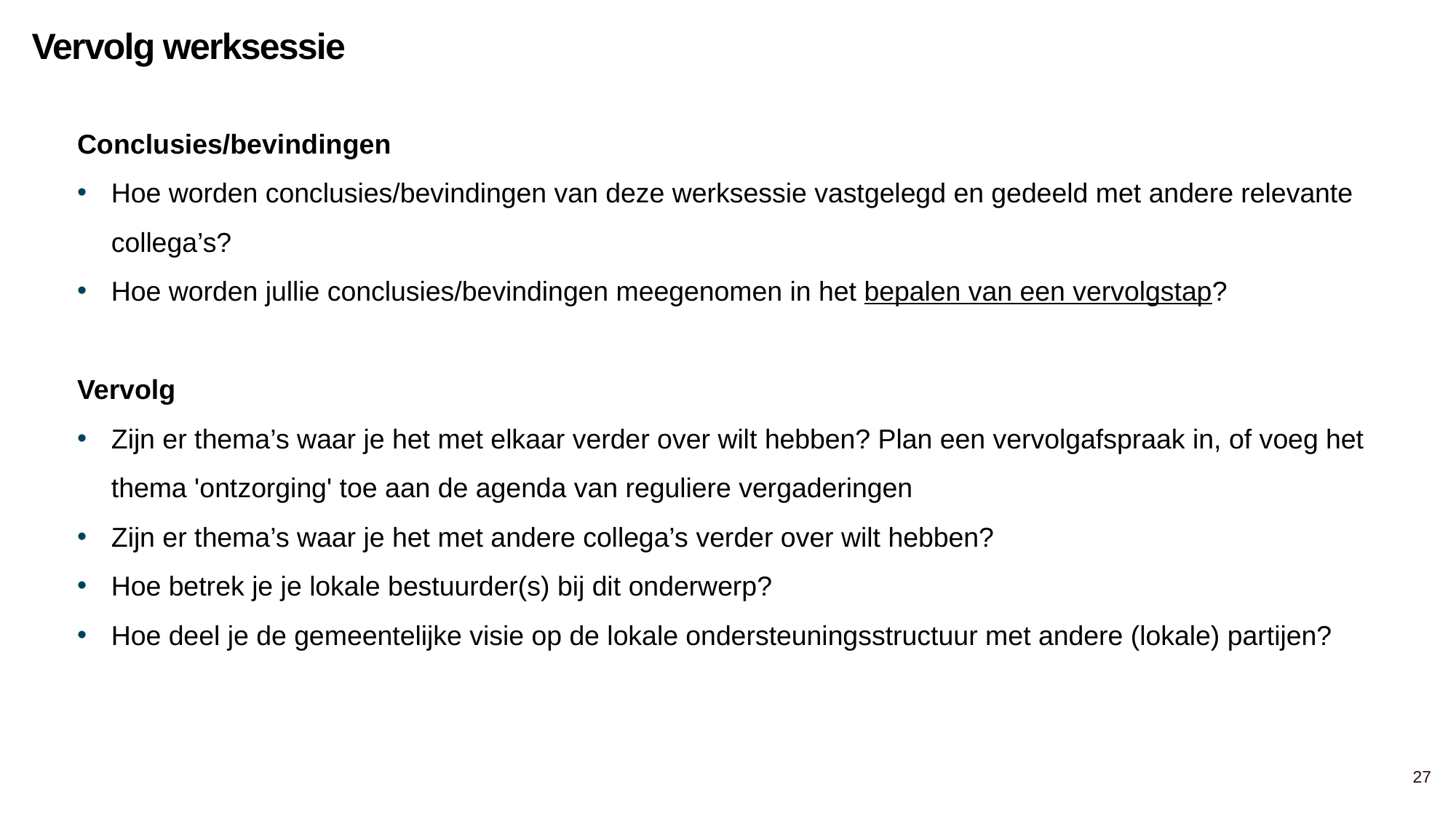

Vervolg werksessie
Conclusies/bevindingen
Hoe worden conclusies/bevindingen van deze werksessie vastgelegd en gedeeld met andere relevante collega’s?
Hoe worden jullie conclusies/bevindingen meegenomen in het bepalen van een vervolgstap?

Vervolg
Zijn er thema’s waar je het met elkaar verder over wilt hebben? Plan een vervolgafspraak in, of voeg het thema 'ontzorging' toe aan de agenda van reguliere vergaderingen
Zijn er thema’s waar je het met andere collega’s verder over wilt hebben?
Hoe betrek je je lokale bestuurder(s) bij dit onderwerp?
Hoe deel je de gemeentelijke visie op de lokale ondersteuningsstructuur met andere (lokale) partijen?

27